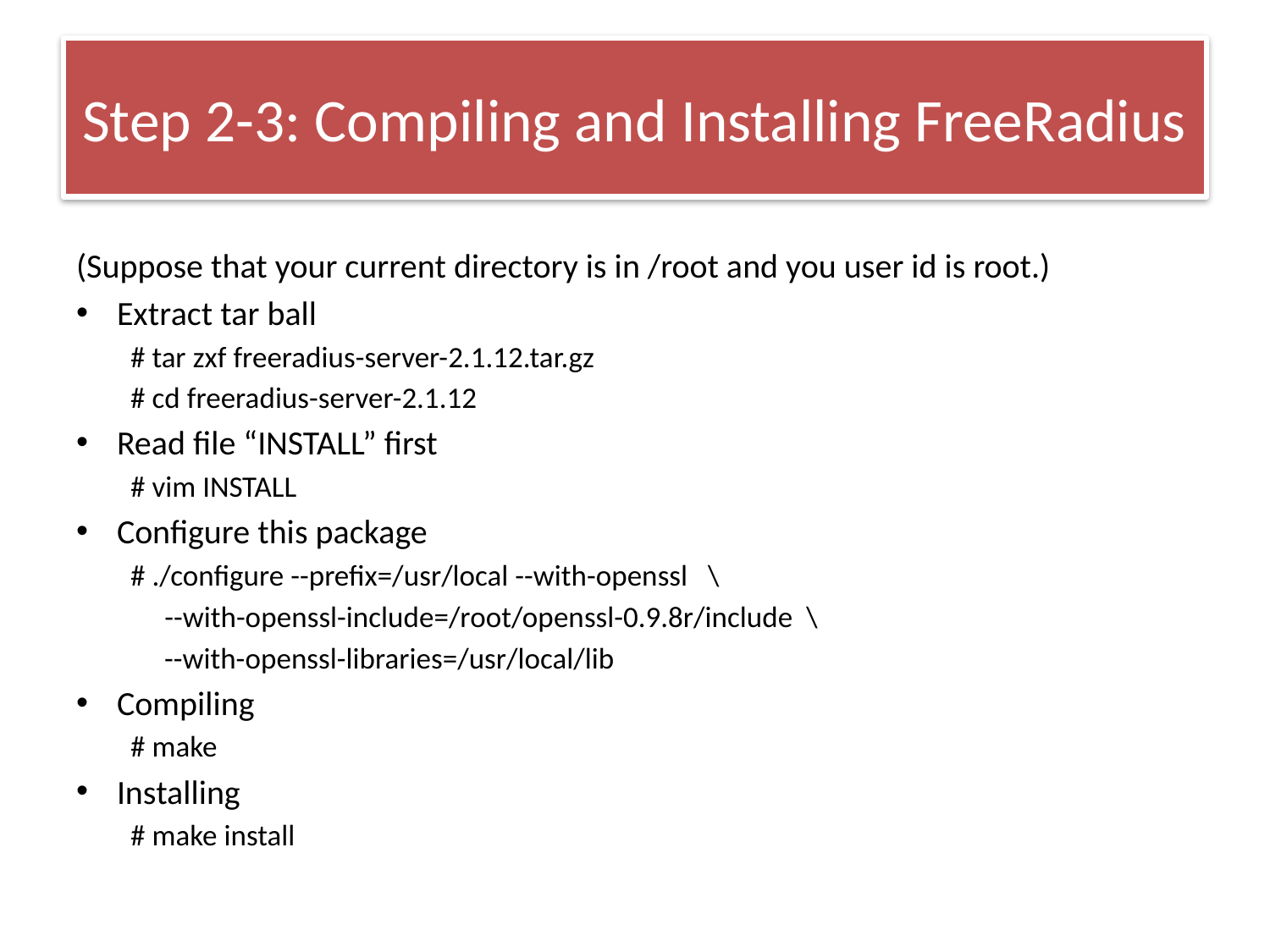

# Step 2-3: Compiling and Installing FreeRadius
(Suppose that your current directory is in /root and you user id is root.)
Extract tar ball
# tar zxf freeradius-server-2.1.12.tar.gz
# cd freeradius-server-2.1.12
Read file “INSTALL” first
# vim INSTALL
Configure this package
# ./configure --prefix=/usr/local --with-openssl   \
	--with-openssl-include=/root/openssl-0.9.8r/include  \
     --with-openssl-libraries=/usr/local/lib
Compiling
# make
Installing
# make install